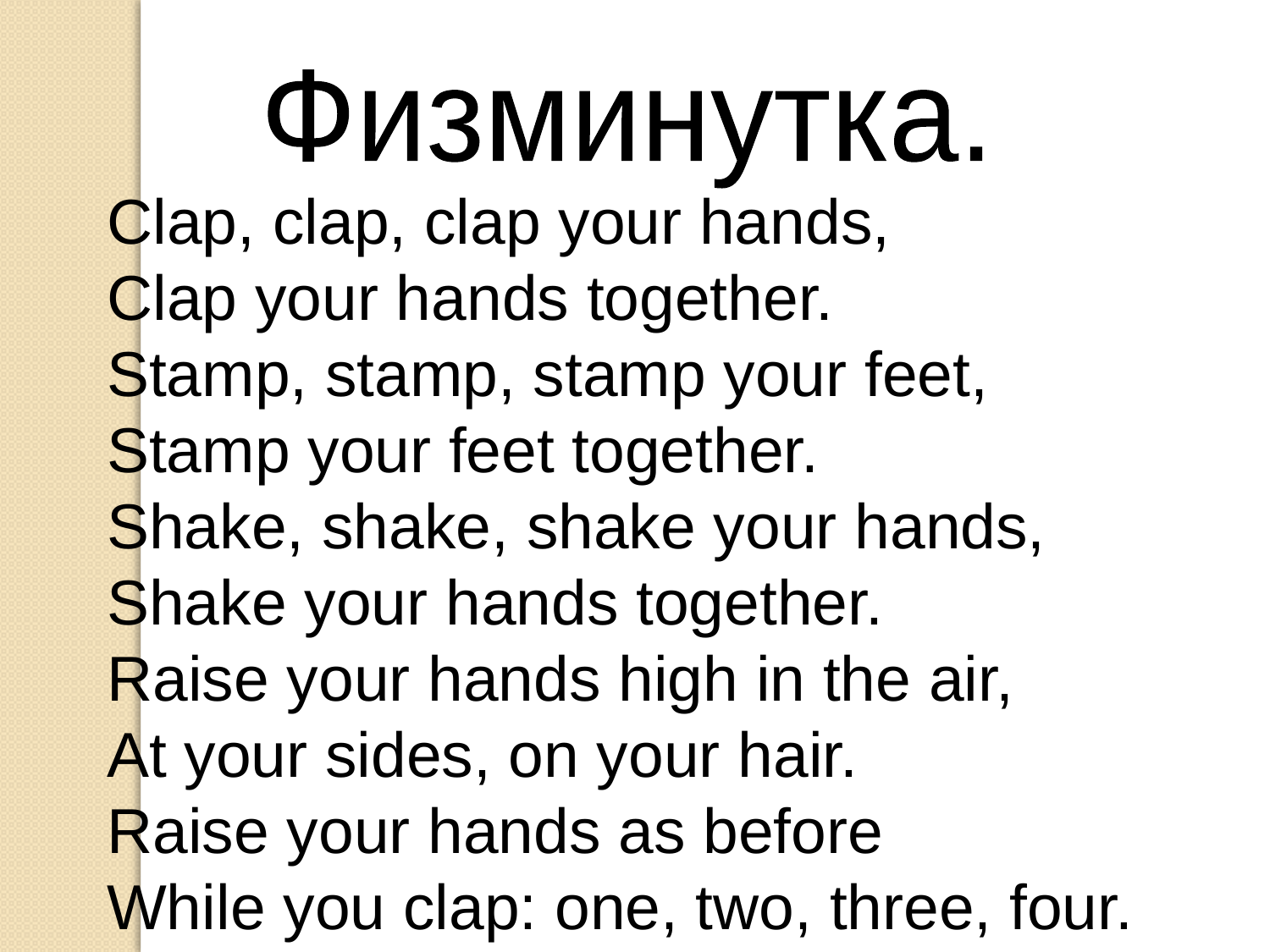

Физминутка.
Clap, clap, clap your hands,
Clap your hands together.
Stamp, stamp, stamp your feet,
Stamp your feet together.
Shake, shake, shake your hands,
Shake your hands together.
Raise your hands high in the air,
At your sides, on your hair.
Raise your hands as before
While you clap: one, two, three, four.